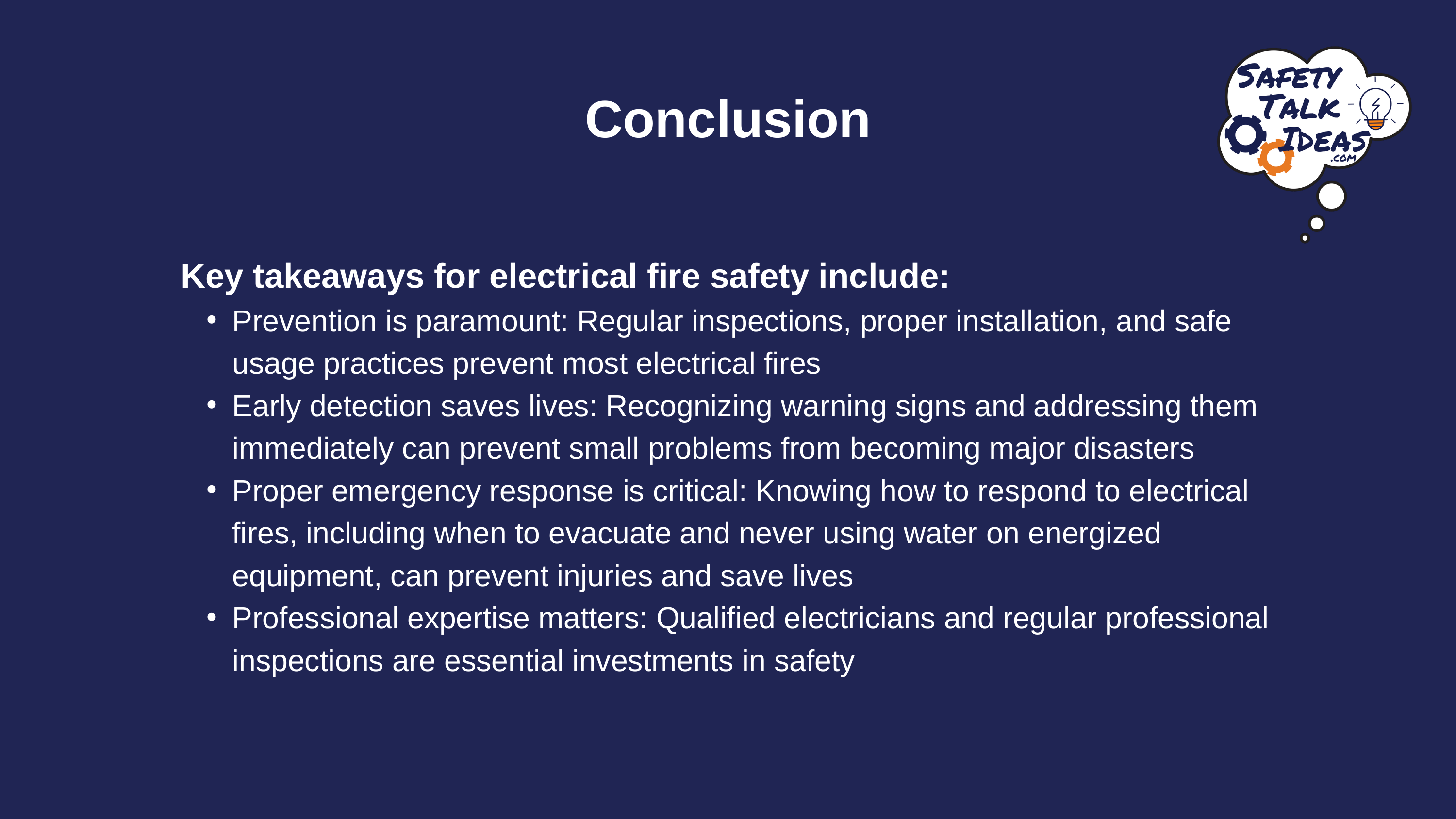

Conclusion
Key takeaways for electrical fire safety include:
Prevention is paramount: Regular inspections, proper installation, and safe usage practices prevent most electrical fires
Early detection saves lives: Recognizing warning signs and addressing them immediately can prevent small problems from becoming major disasters
Proper emergency response is critical: Knowing how to respond to electrical fires, including when to evacuate and never using water on energized equipment, can prevent injuries and save lives
Professional expertise matters: Qualified electricians and regular professional inspections are essential investments in safety